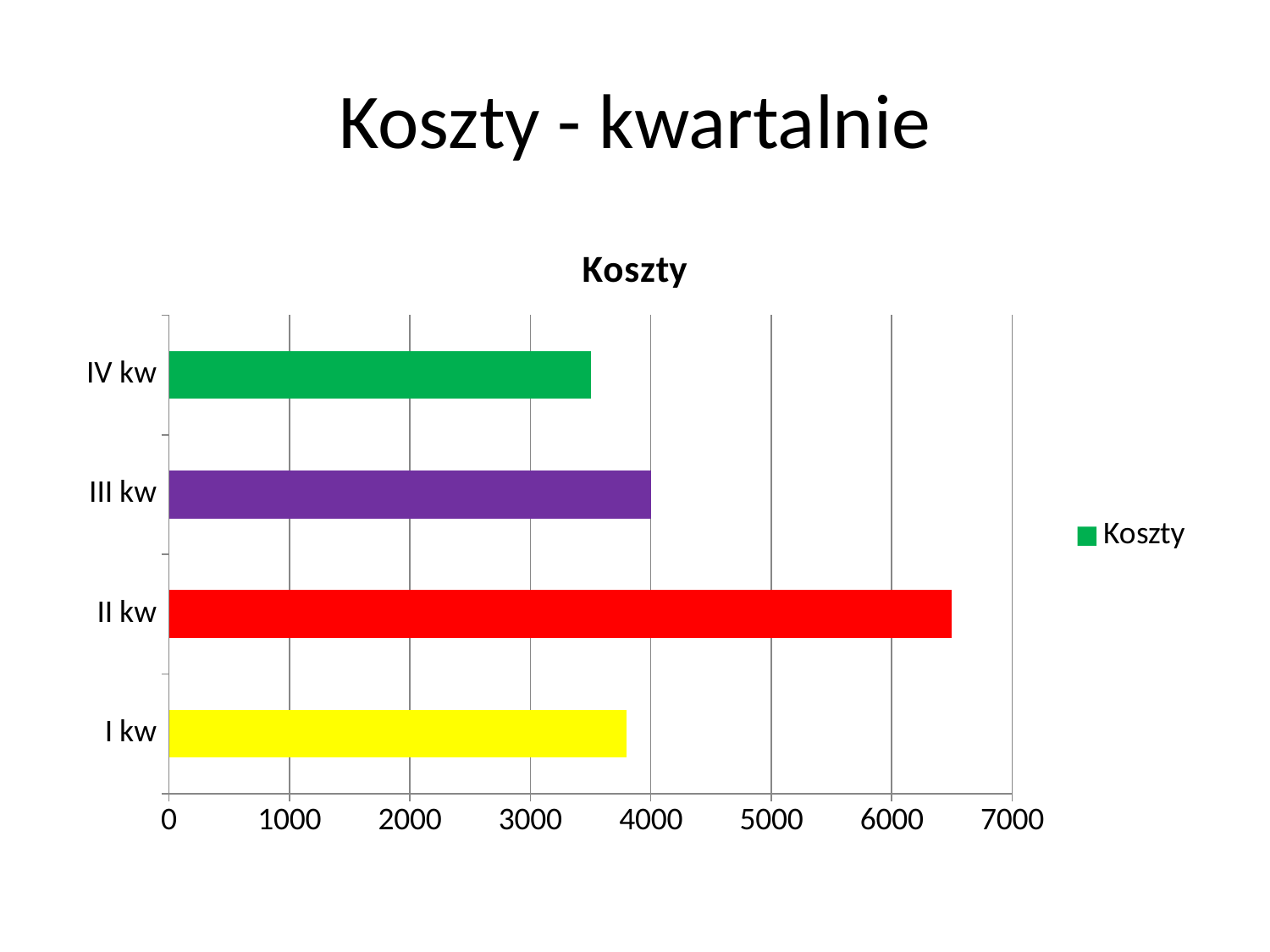

# Koszty - kwartalnie

### Chart:

| Category | Koszty |
|---|---|
| I kw | 3800.0 |
| II kw | 6500.0 |
| III kw | 4000.0 |
| IV kw | 3500.0 |